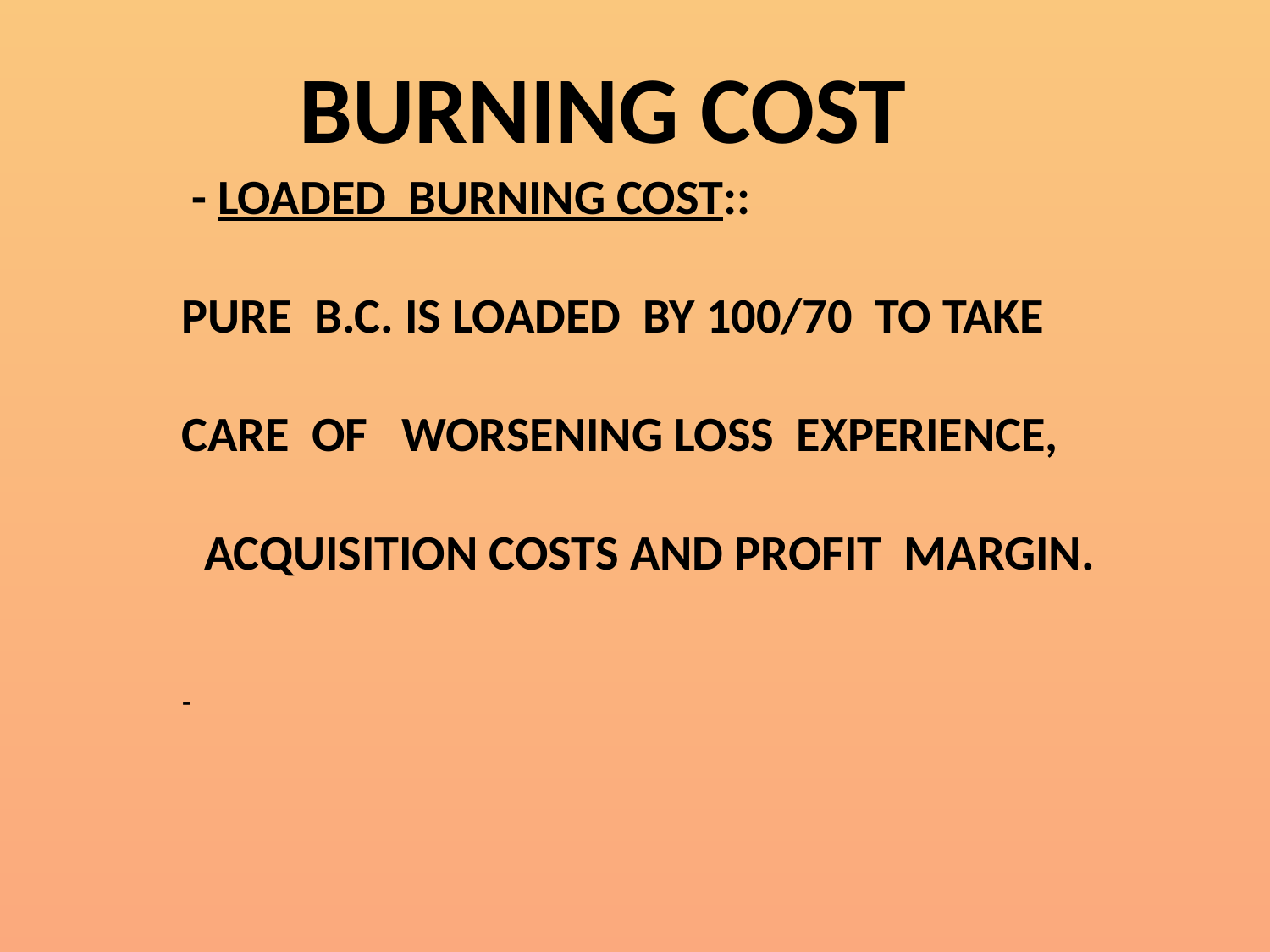

BURNING COST
 - LOADED  BURNING COST::

PURE  B.C. IS LOADED  BY 100/70  TO TAKE

CARE  OF   WORSENING LOSS  EXPERIENCE,

  ACQUISITION COSTS AND PROFIT  MARGIN.

-